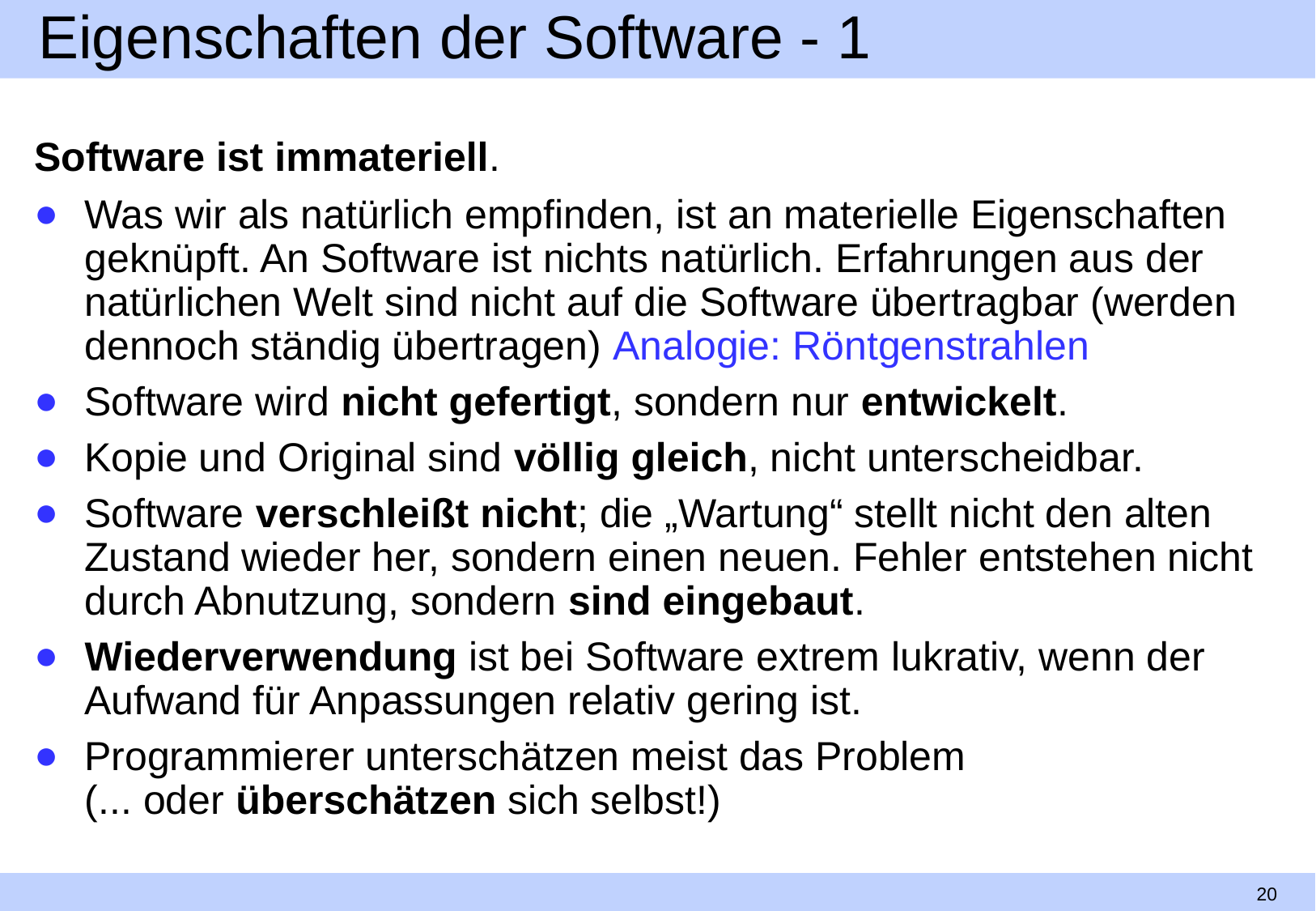

# Eigenschaften der Software - 1
Software ist immateriell.
Was wir als natürlich empfinden, ist an materielle Eigenschaften geknüpft. An Software ist nichts natürlich. Erfahrungen aus der natürlichen Welt sind nicht auf die Software übertragbar (werden dennoch ständig übertragen) Analogie: Röntgenstrahlen
Software wird nicht gefertigt, sondern nur entwickelt.
Kopie und Original sind völlig gleich, nicht unterscheidbar.
Software verschleißt nicht; die „Wartung“ stellt nicht den alten Zustand wieder her, sondern einen neuen. Fehler entstehen nicht durch Abnutzung, sondern sind eingebaut.
Wiederverwendung ist bei Software extrem lukrativ, wenn der Aufwand für Anpassungen relativ gering ist.
Programmierer unterschätzen meist das Problem
(... oder überschätzen sich selbst!)

20